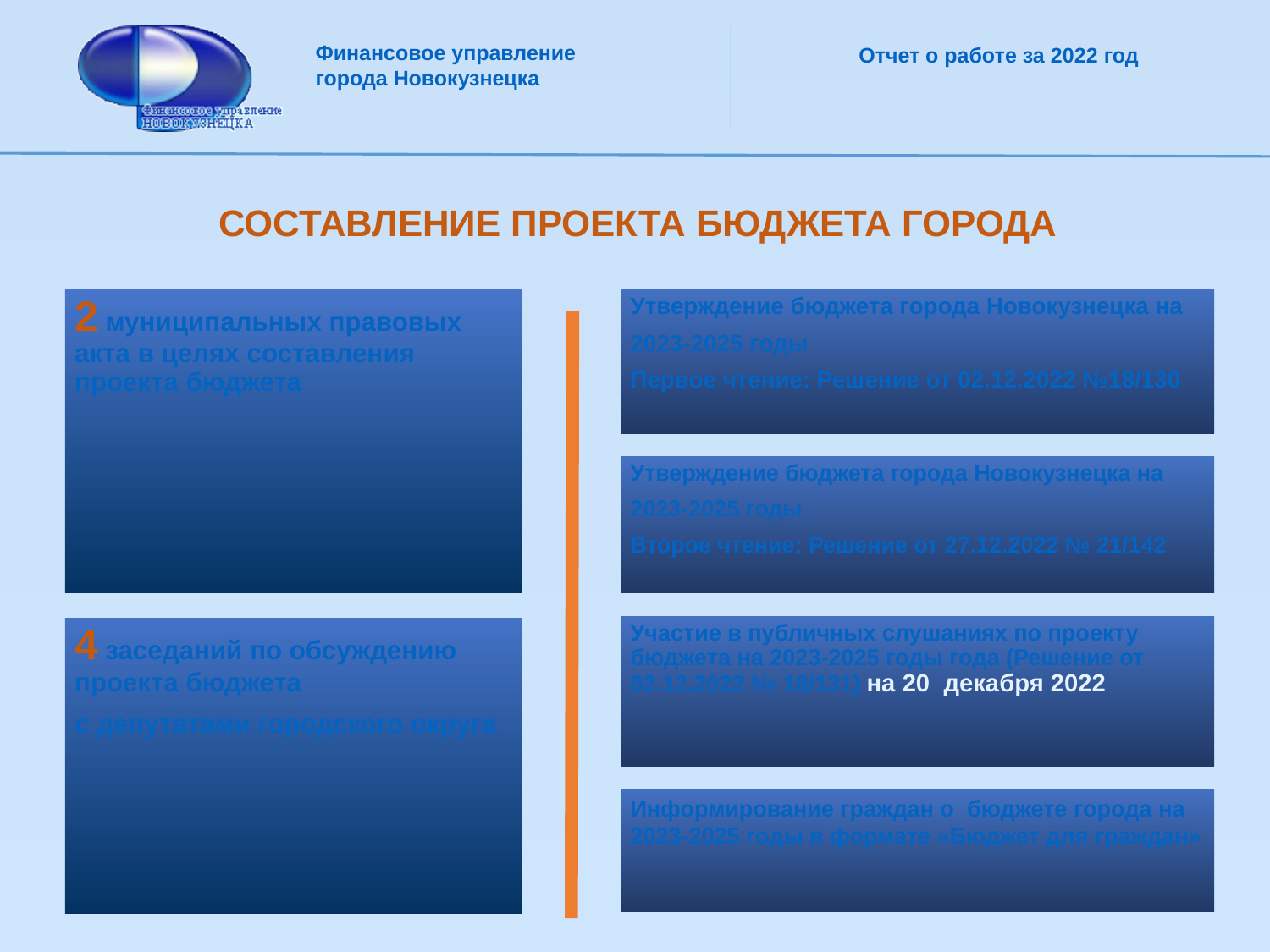

# СОСТАВЛЕНИЕ ПРОЕКТА БЮДЖЕТА ГОРОДА
Утверждение бюджета города Новокузнецка на
2023-2025 годы
Первое чтение: Решение от 02.12.2022 №18/130
2 муниципальных правовых акта в целях составления проекта бюджета
Утверждение бюджета города Новокузнецка на
2023-2025 годы
Второе чтение: Решение от 27.12.2022 № 21/142
Участие в публичных слушаниях по проекту бюджета на 2023-2025 годы года (Решение от 02.12.2022 № 18/131) на 20  декабря 2022
4 заседаний по обсуждению проекта бюджета
с депутатами городского округа
Информирование граждан о  бюджете города на 2023-2025 годы в формате «Бюджет для граждан»